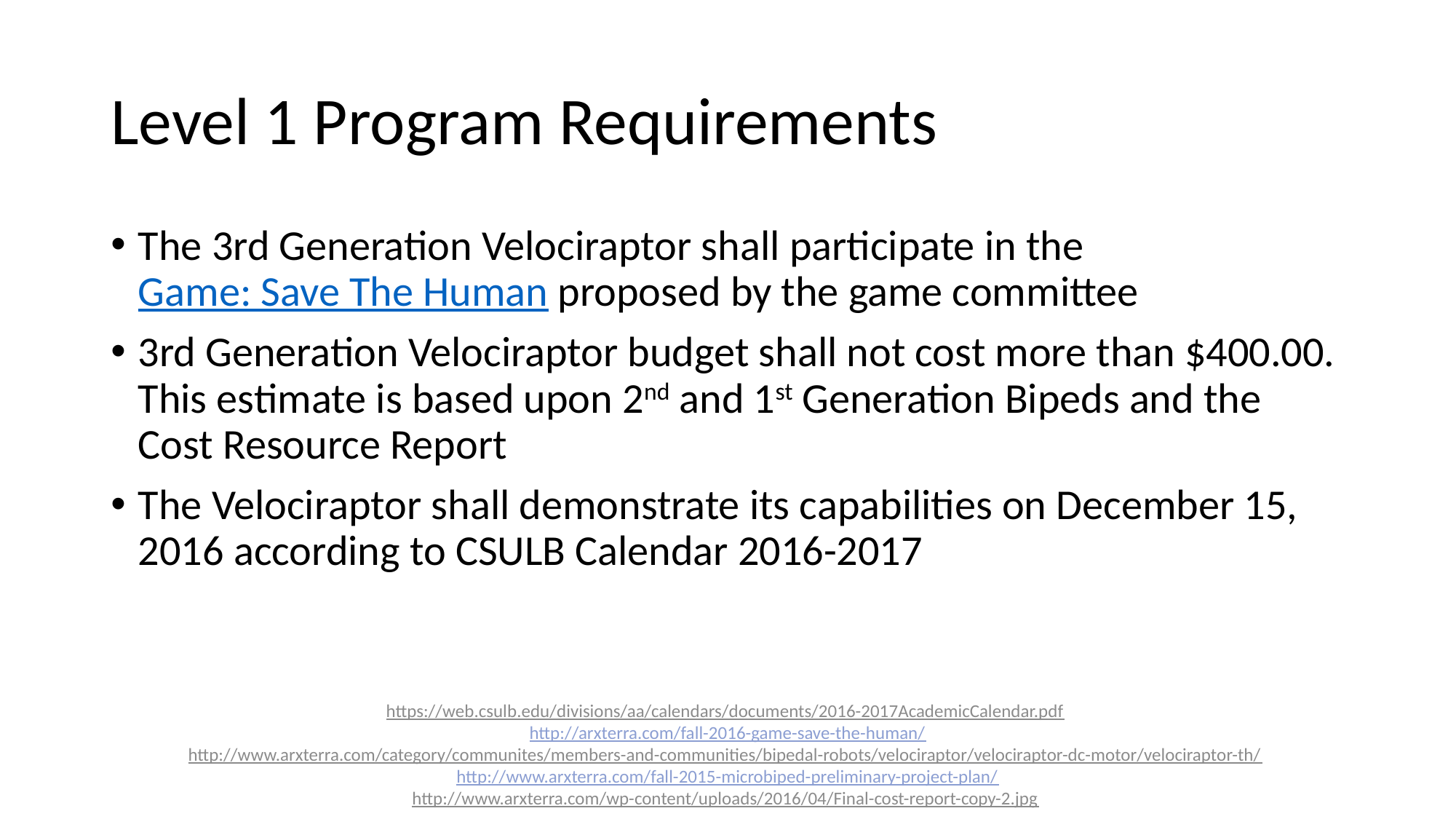

# Level 1 Program Requirements
The 3rd Generation Velociraptor shall participate in the Game: Save The Human proposed by the game committee
3rd Generation Velociraptor budget shall not cost more than $400.00. This estimate is based upon 2nd and 1st Generation Bipeds and the Cost Resource Report
The Velociraptor shall demonstrate its capabilities on December 15, 2016 according to CSULB Calendar 2016-2017

https://web.csulb.edu/divisions/aa/calendars/documents/2016-2017AcademicCalendar.pdf
http://arxterra.com/fall-2016-game-save-the-human/
http://www.arxterra.com/category/communites/members-and-communities/bipedal-robots/velociraptor/velociraptor-dc-motor/velociraptor-th/
http://www.arxterra.com/fall-2015-microbiped-preliminary-project-plan/
http://www.arxterra.com/wp-content/uploads/2016/04/Final-cost-report-copy-2.jpg